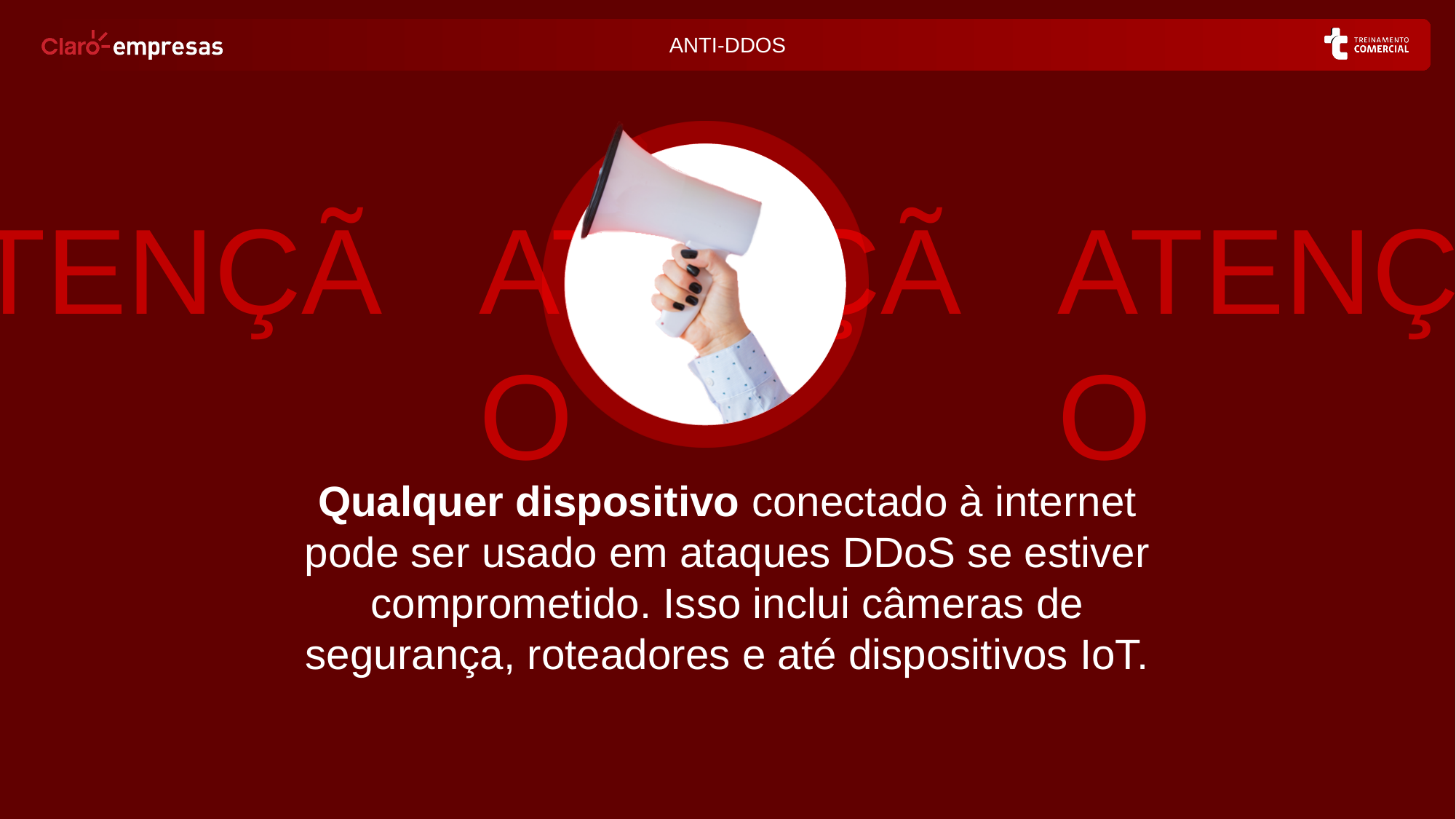

Qualquer dispositivo conectado à internet pode ser usado em ataques DDoS se estiver comprometido. Isso inclui câmeras de segurança, roteadores e até dispositivos IoT.